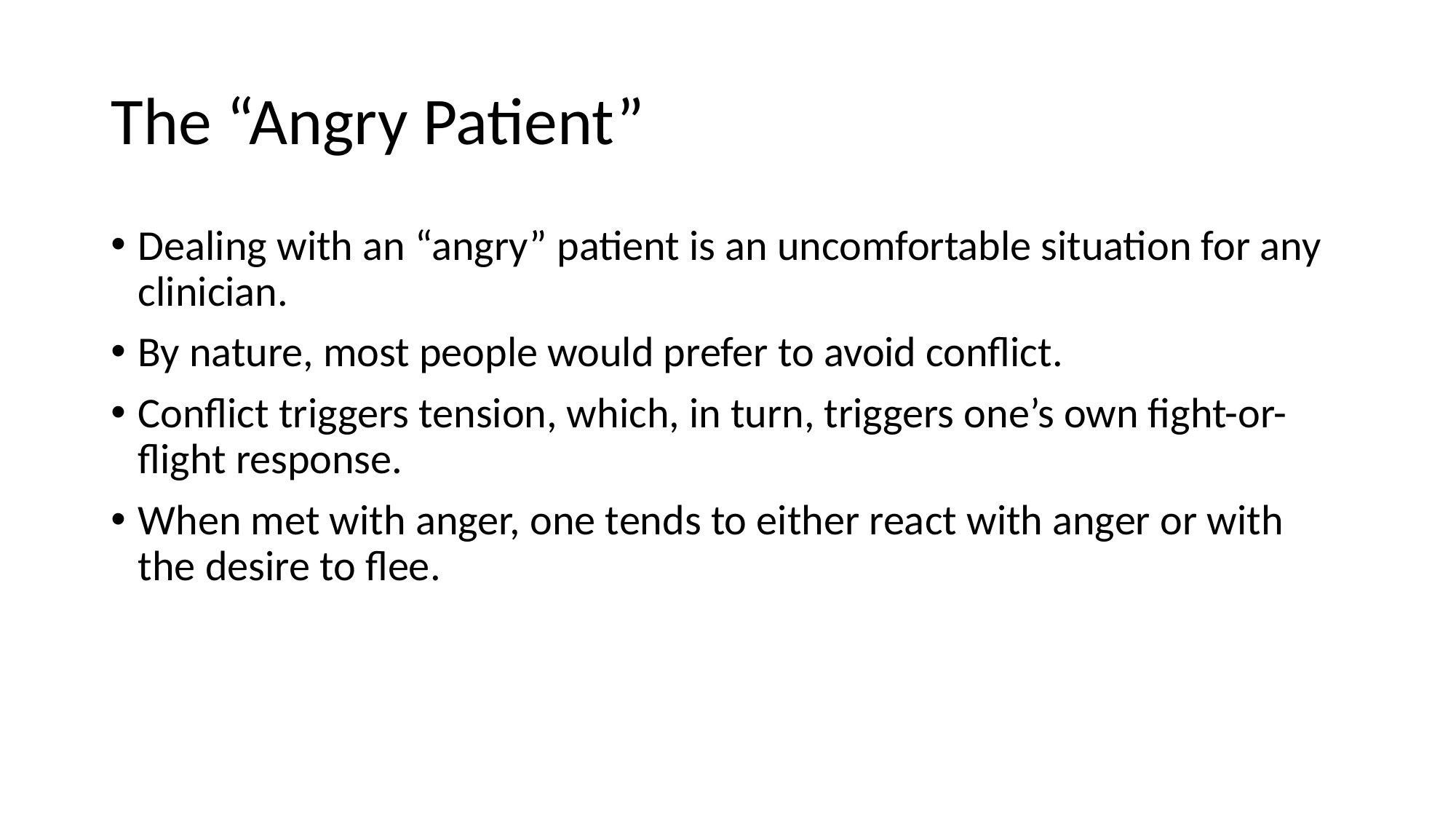

# The “Angry Patient”
Dealing with an “angry” patient is an uncomfortable situation for any clinician.
By nature, most people would prefer to avoid conflict.
Conflict triggers tension, which, in turn, triggers one’s own fight-or-flight response.
When met with anger, one tends to either react with anger or with the desire to flee.